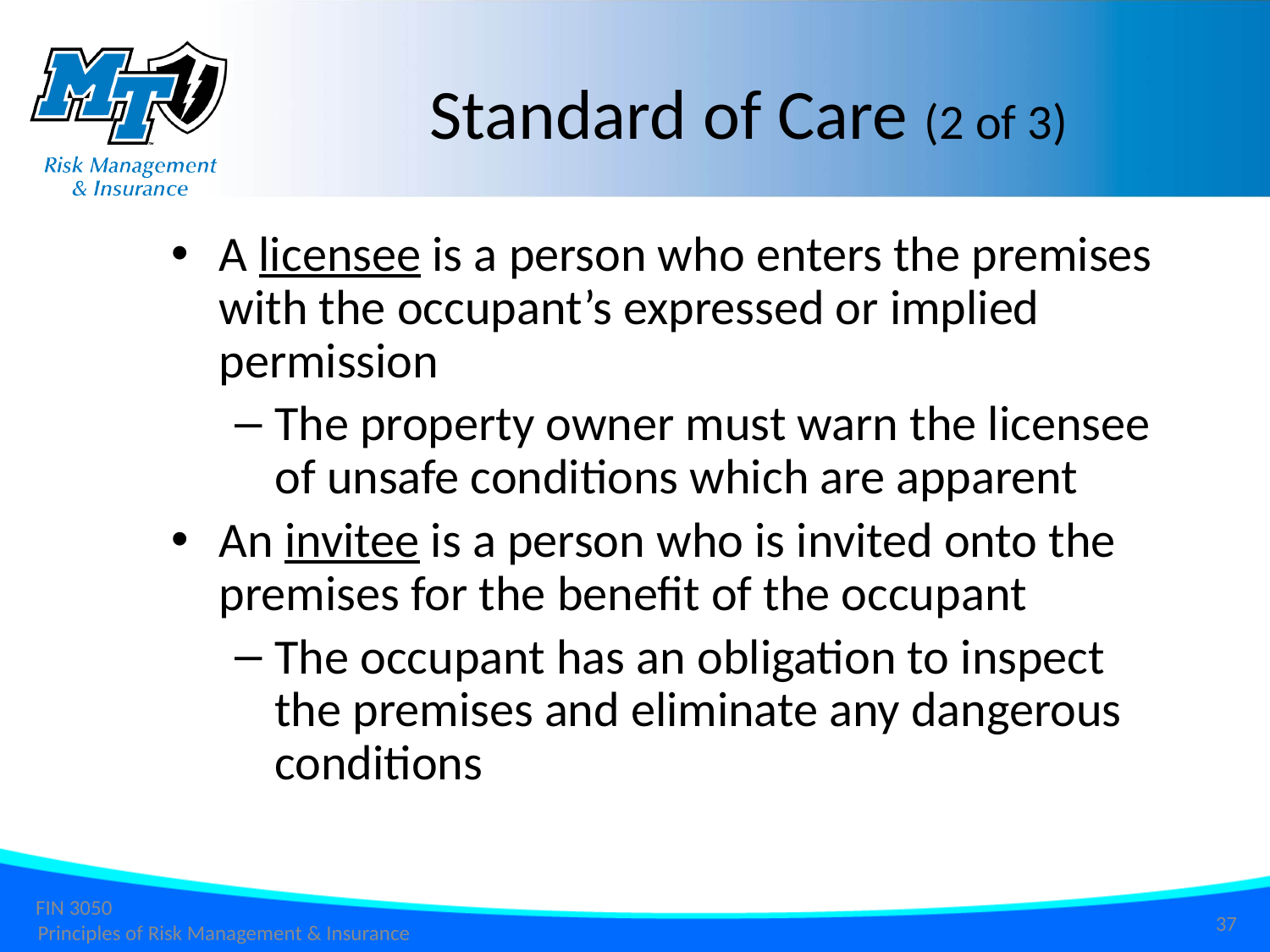

Standard of Care (2 of 3)
A licensee is a person who enters the premises with the occupant’s expressed or implied permission
The property owner must warn the licensee of unsafe conditions which are apparent
An invitee is a person who is invited onto the premises for the benefit of the occupant
The occupant has an obligation to inspect the premises and eliminate any dangerous conditions

37